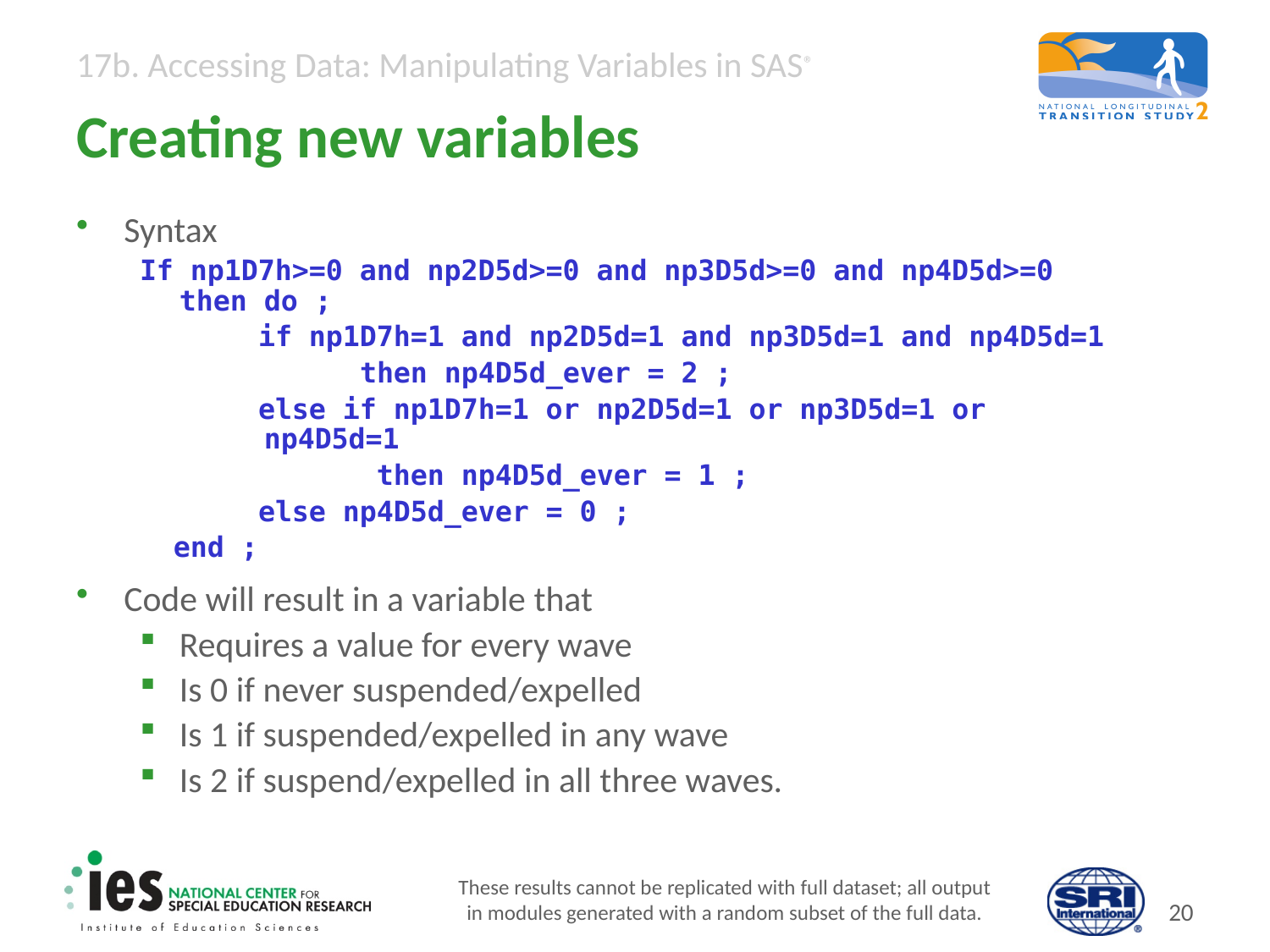

# Creating new variables
Syntax
If np1D7h>=0 and np2D5d>=0 and np3D5d>=0 and np4D5d>=0
then do ;
       if np1D7h=1 and np2D5d=1 and np3D5d=1 and np4D5d=1
             then np4D5d_ever = 2 ;
       else if np1D7h=1 or np2D5d=1 or np3D5d=1 or
     np4D5d=1
              then np4D5d_ever = 1 ;
       else np4D5d_ever = 0 ;
  end ;
Code will result in a variable that
Requires a value for every wave
Is 0 if never suspended/expelled
Is 1 if suspended/expelled in any wave
Is 2 if suspend/expelled in all three waves.
These results cannot be replicated with full dataset; all output
in modules generated with a random subset of the full data.
20